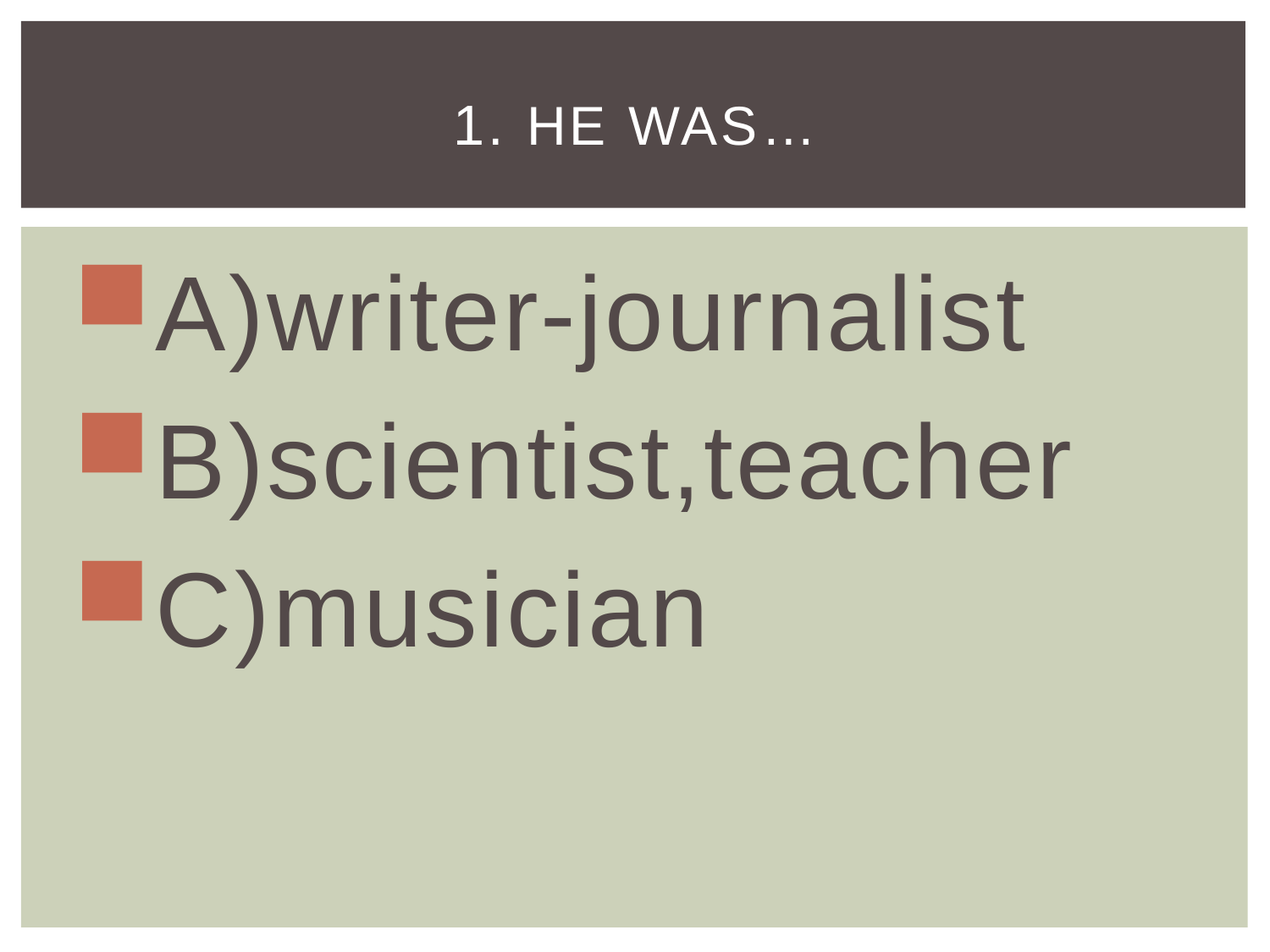

# 1. He was…
А)writer-journalist
B)scientist,teacher
C)musician